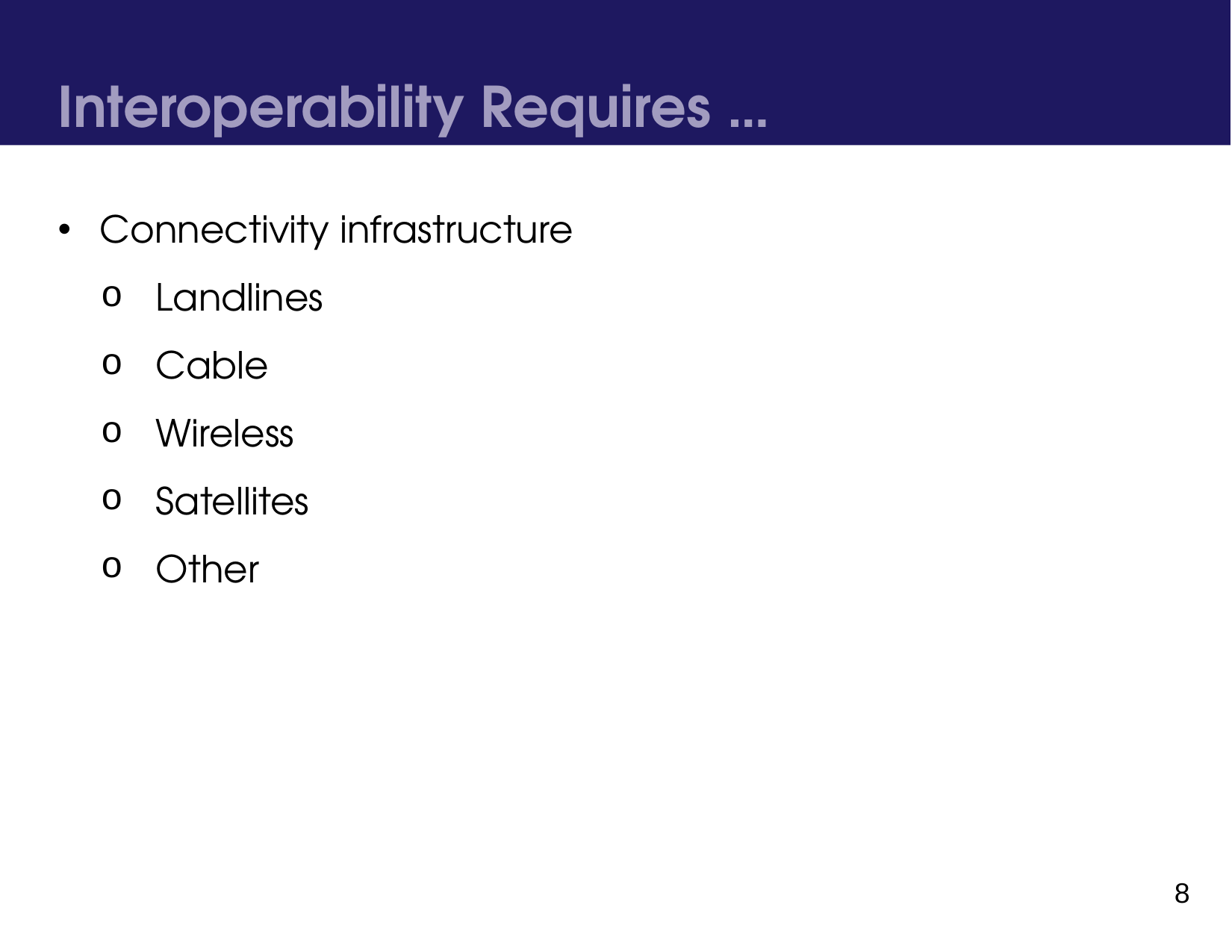

# Interoperability Requires …
Connectivity infrastructure
Landlines
Cable
Wireless
Satellites
Other

8